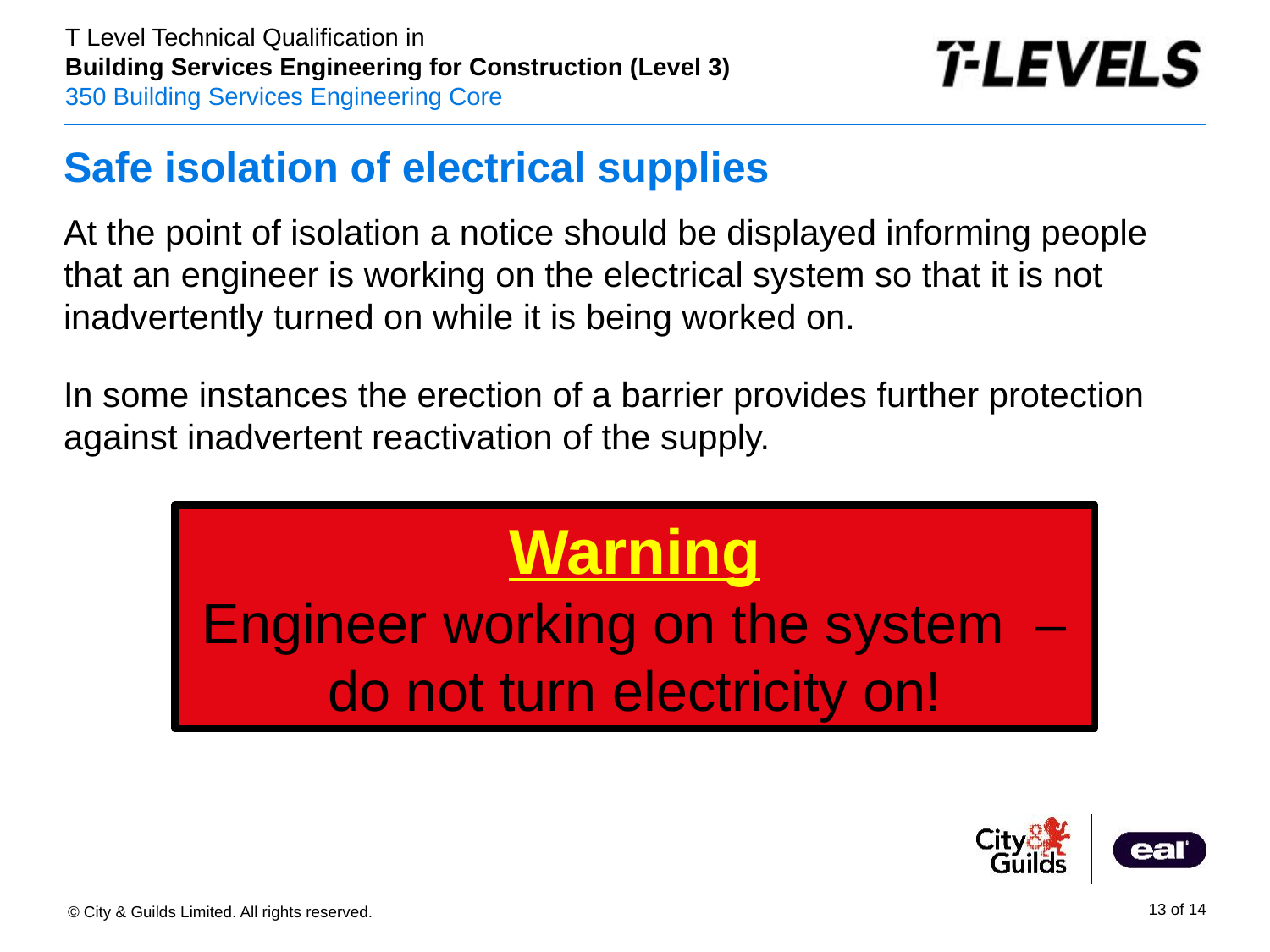

# Safe isolation of electrical supplies
At the point of isolation a notice should be displayed informing people that an engineer is working on the electrical system so that it is not inadvertently turned on while it is being worked on.
In some instances the erection of a barrier provides further protection against inadvertent reactivation of the supply.

Warning
Engineer working on the system  – do not turn electricity on!